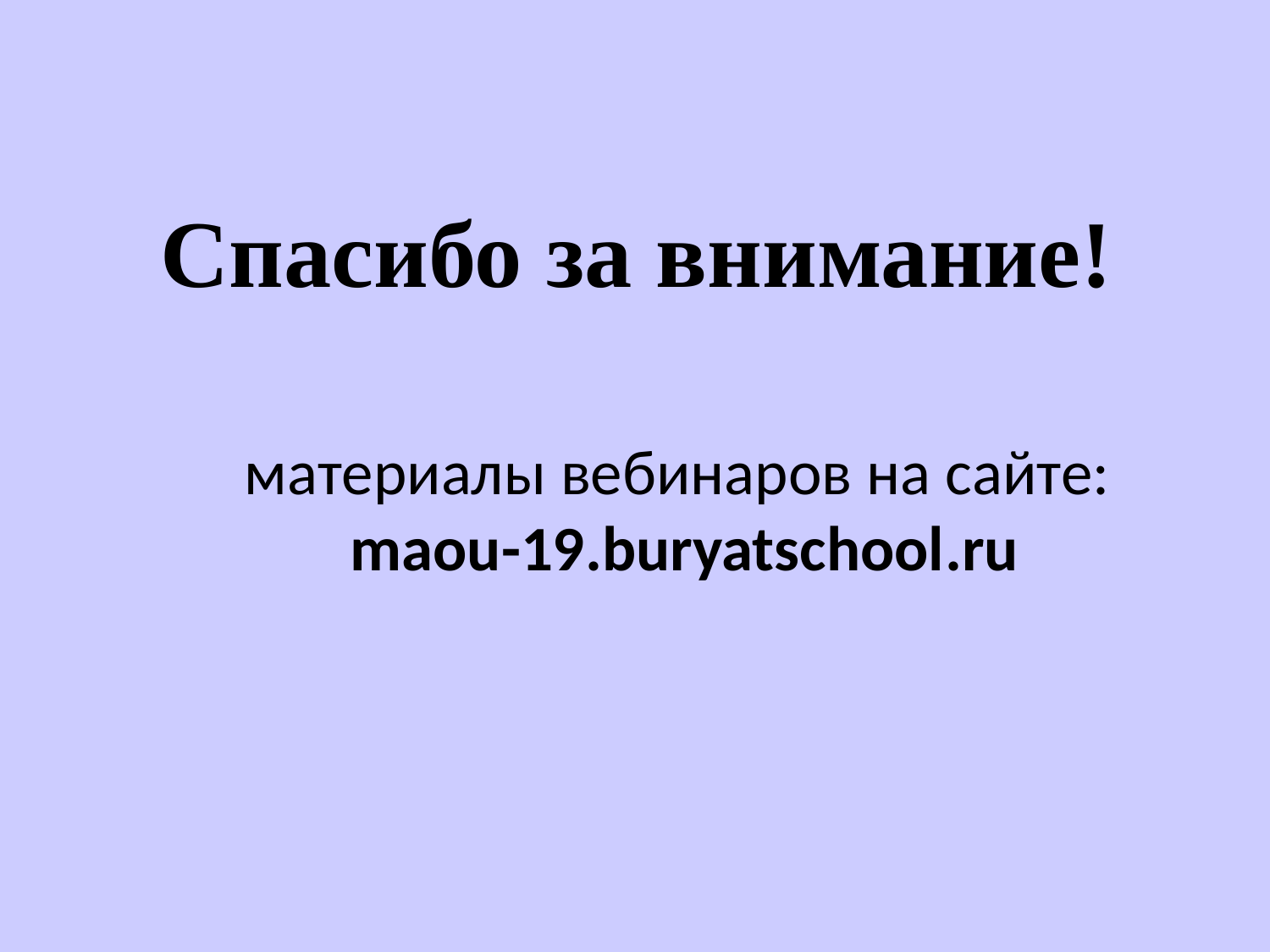

Спасибо за внимание!
материалы вебинаров на сайте:
maou-19.buryatschool.ru